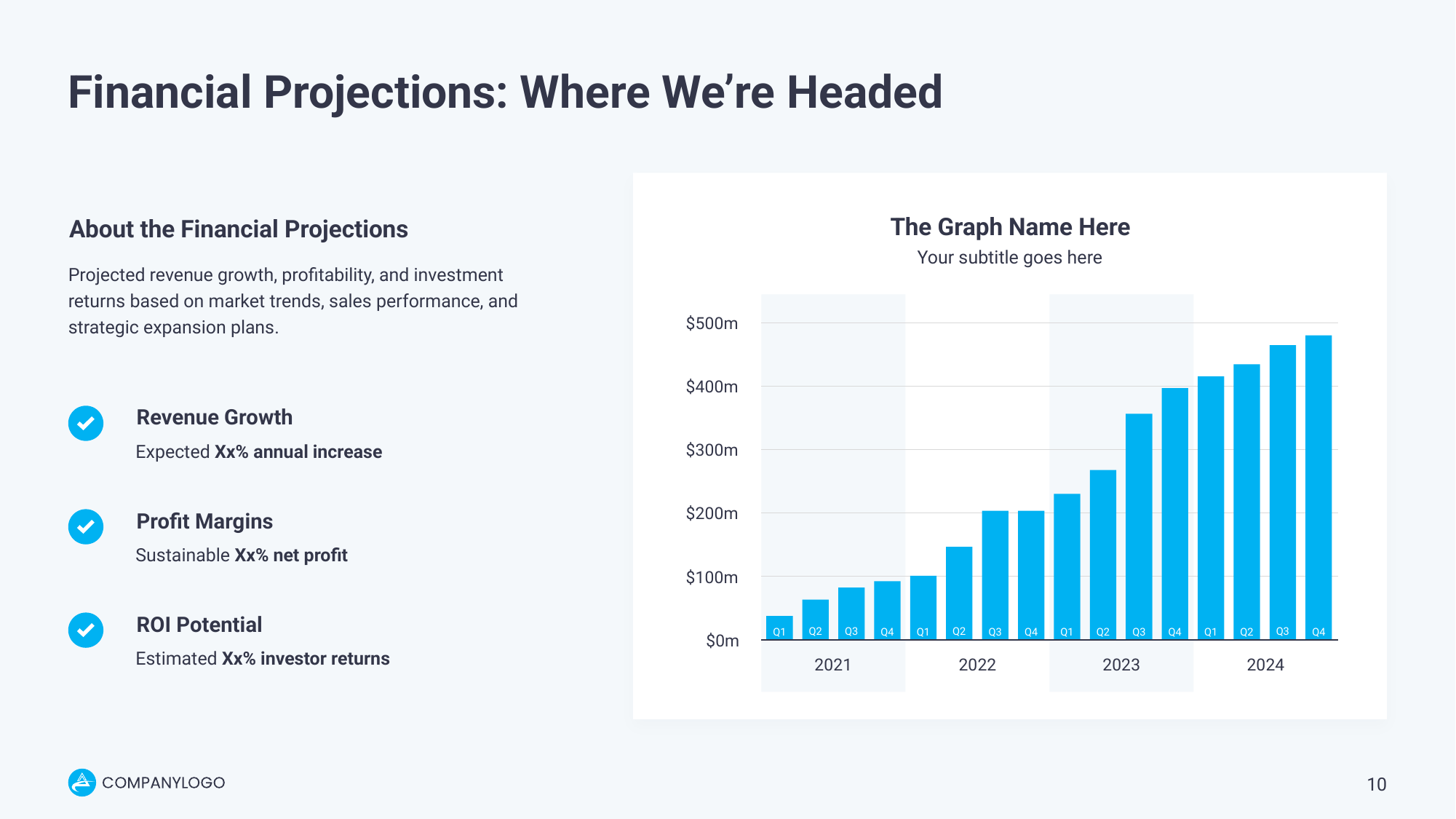

# Financial Projections: Where We’re Headed

The Graph Name Here
About the Financial Projections
Projected revenue growth, profitability, and investment returns based on market trends, sales performance, and strategic expansion plans.
Revenue Growth

Expected Xx% annual increase
Profit Margins

Sustainable Xx% net profit
ROI Potential

Estimated Xx% investor returns
Your subtitle goes here

$500m

Q4
Q3
Q2
Q1
$400m
Q4
Q3
$300m
Q2
Q1
$200m
Q3
Q4
Q2
$100m
Q1
Q4
Q3
Q2
Q1
$0m
2021
2022
2023
2024